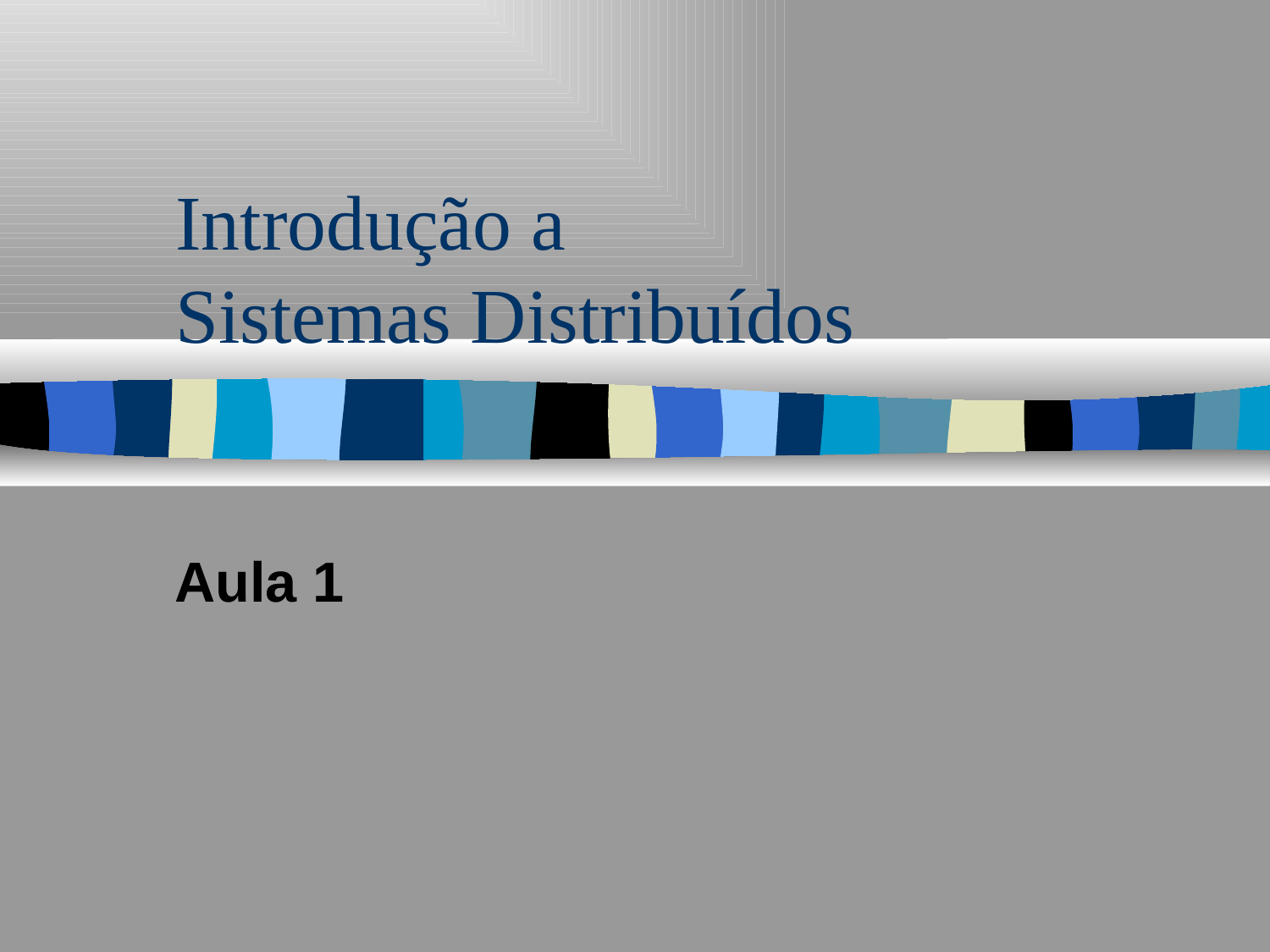

# Introdução a Sistemas Distribuídos
Aula 1